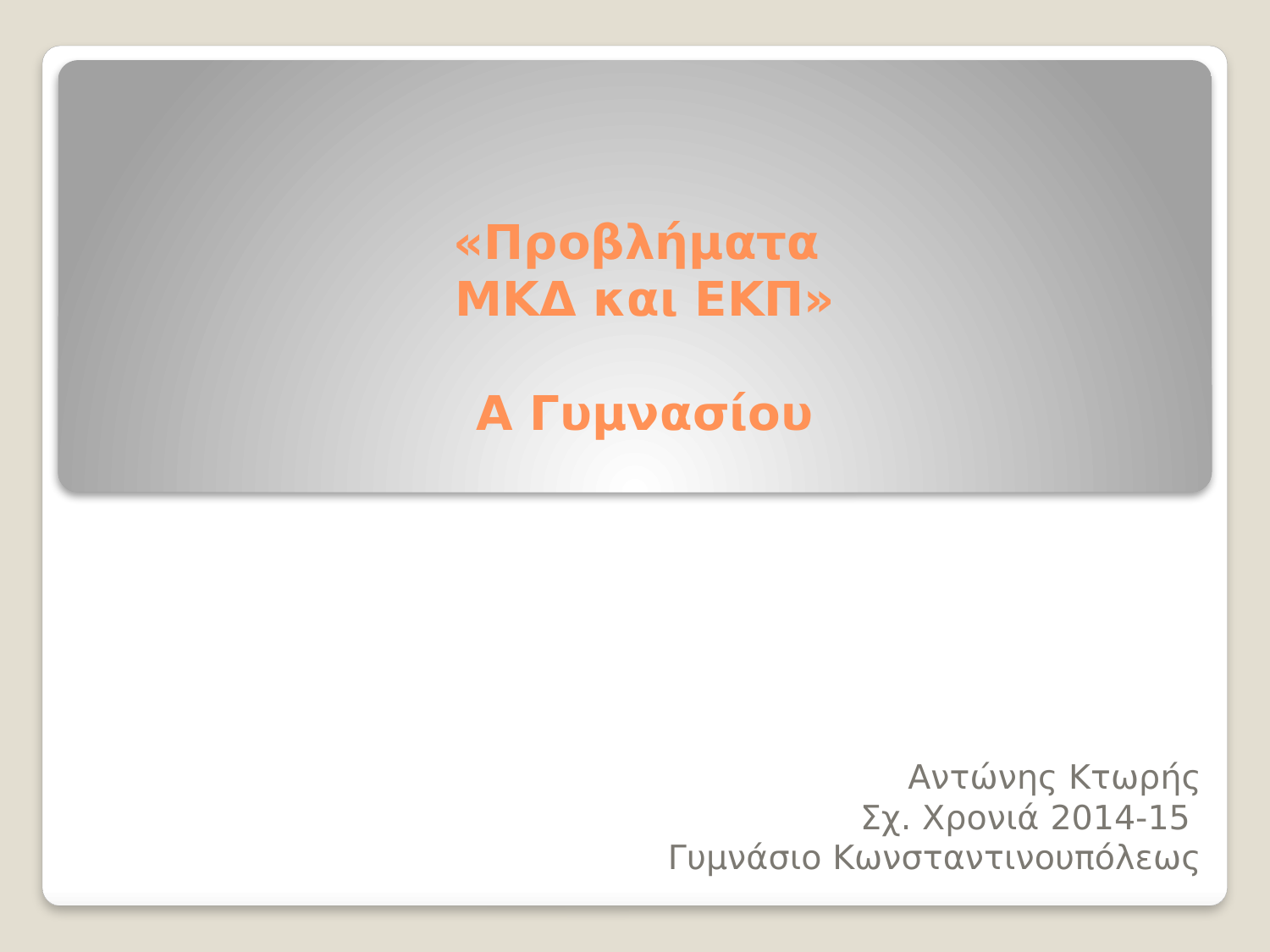

# «Προβλήματα ΜΚΔ και ΕΚΠ» Α Γυμνασίου
Αντώνης Κτωρής
Σχ. Χρονιά 2014-15
Γυμνάσιο Κωνσταντινουπόλεως